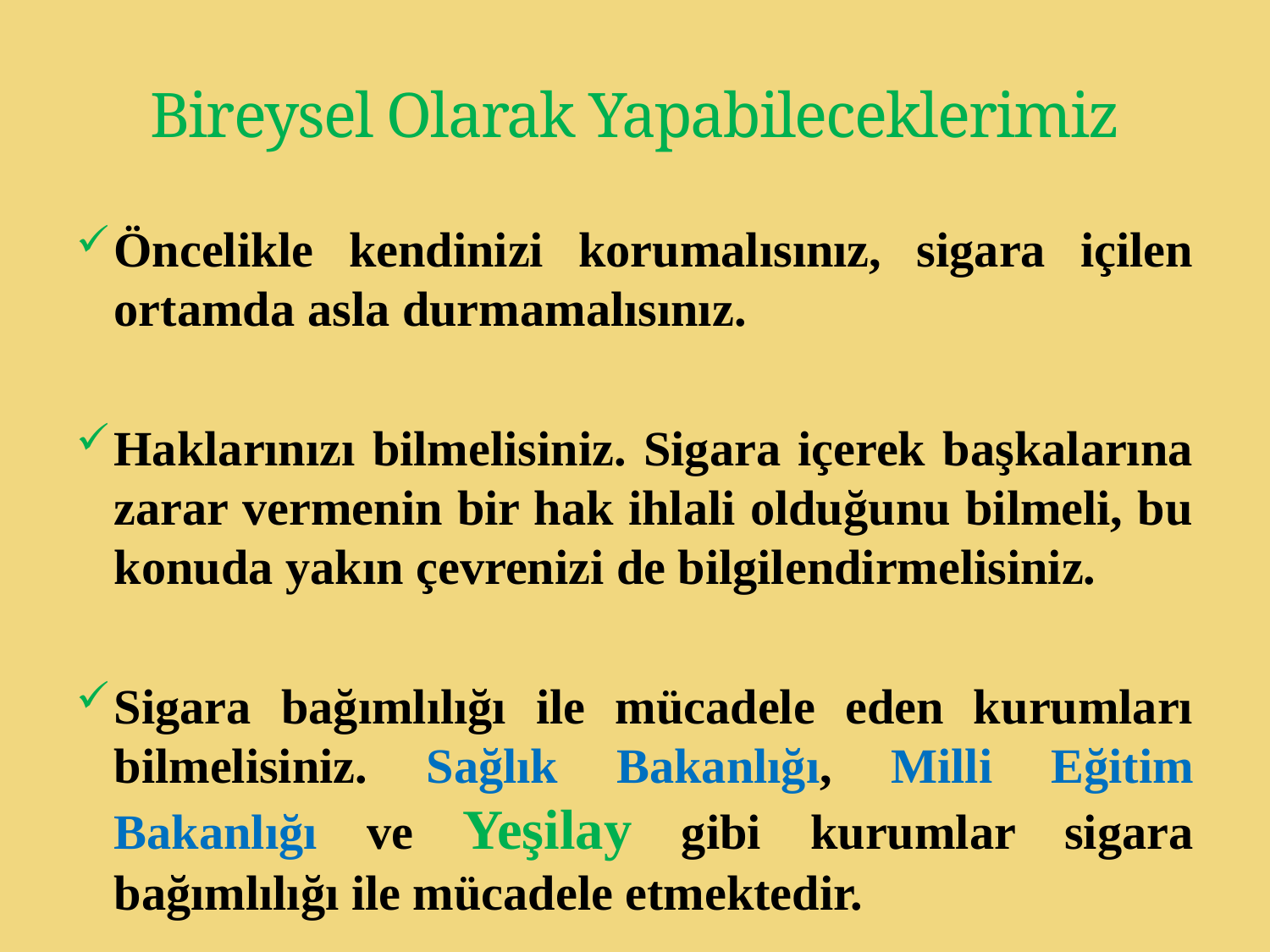

# Bireysel Olarak Yapabileceklerimiz
Öncelikle kendinizi korumalısınız, sigara içilen ortamda asla durmamalısınız.

Haklarınızı bilmelisiniz. Sigara içerek başkalarına zarar vermenin bir hak ihlali olduğunu bilmeli, bu konuda yakın çevrenizi de bilgilendirmelisiniz.

Sigara bağımlılığı ile mücadele eden kurumları bilmelisiniz. Sağlık Bakanlığı, Milli Eğitim Bakanlığı ve Yeşilay gibi kurumlar sigara bağımlılığı ile mücadele etmektedir.